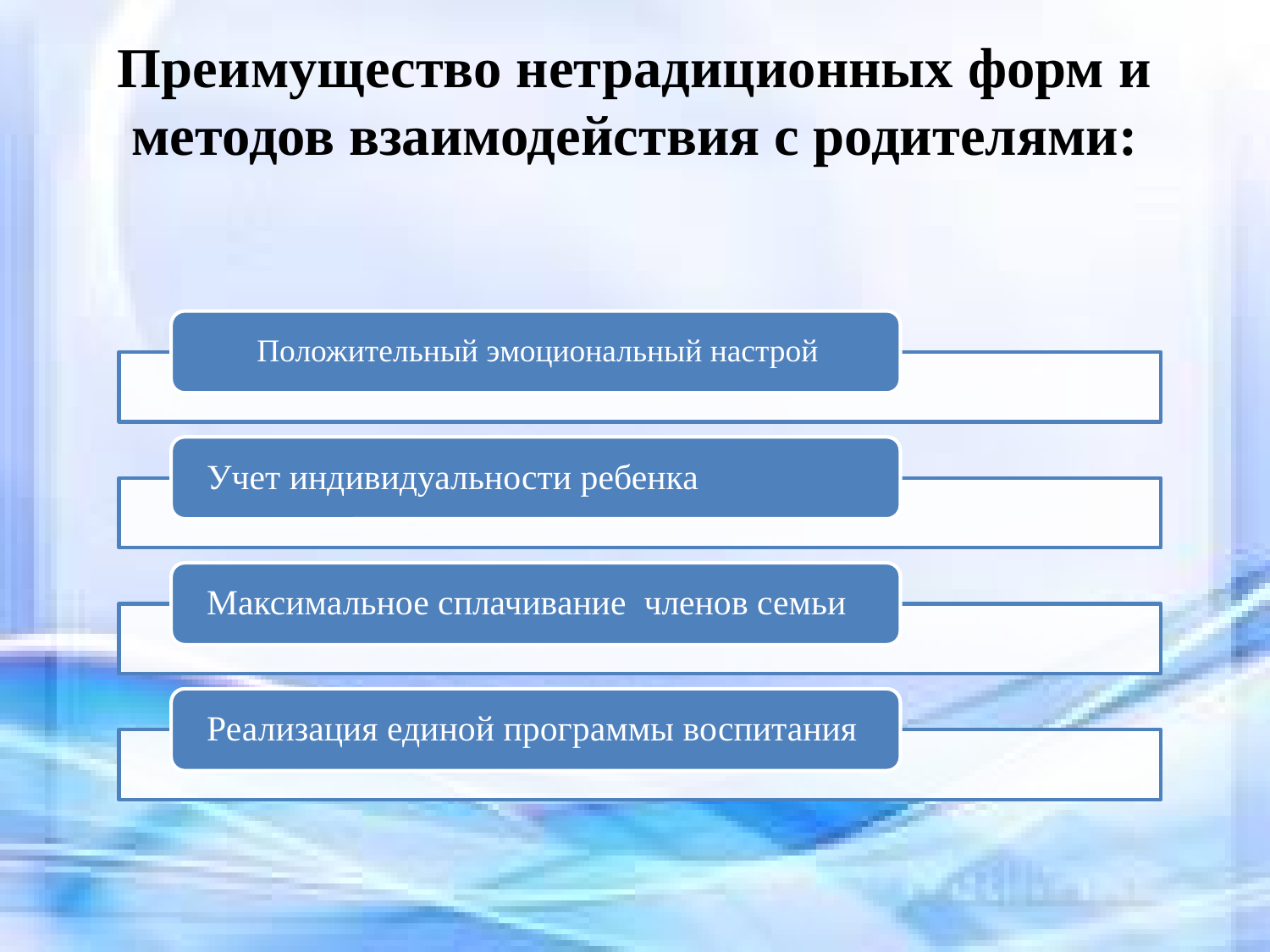

# Преимущество нетрадиционных форм и методов взаимодействия с родителями:
Положительный эмоциональный настрой
Учет индивидуальности ребенка
Максимальное сплачивание  членов семьи
Реализация единой программы воспитания